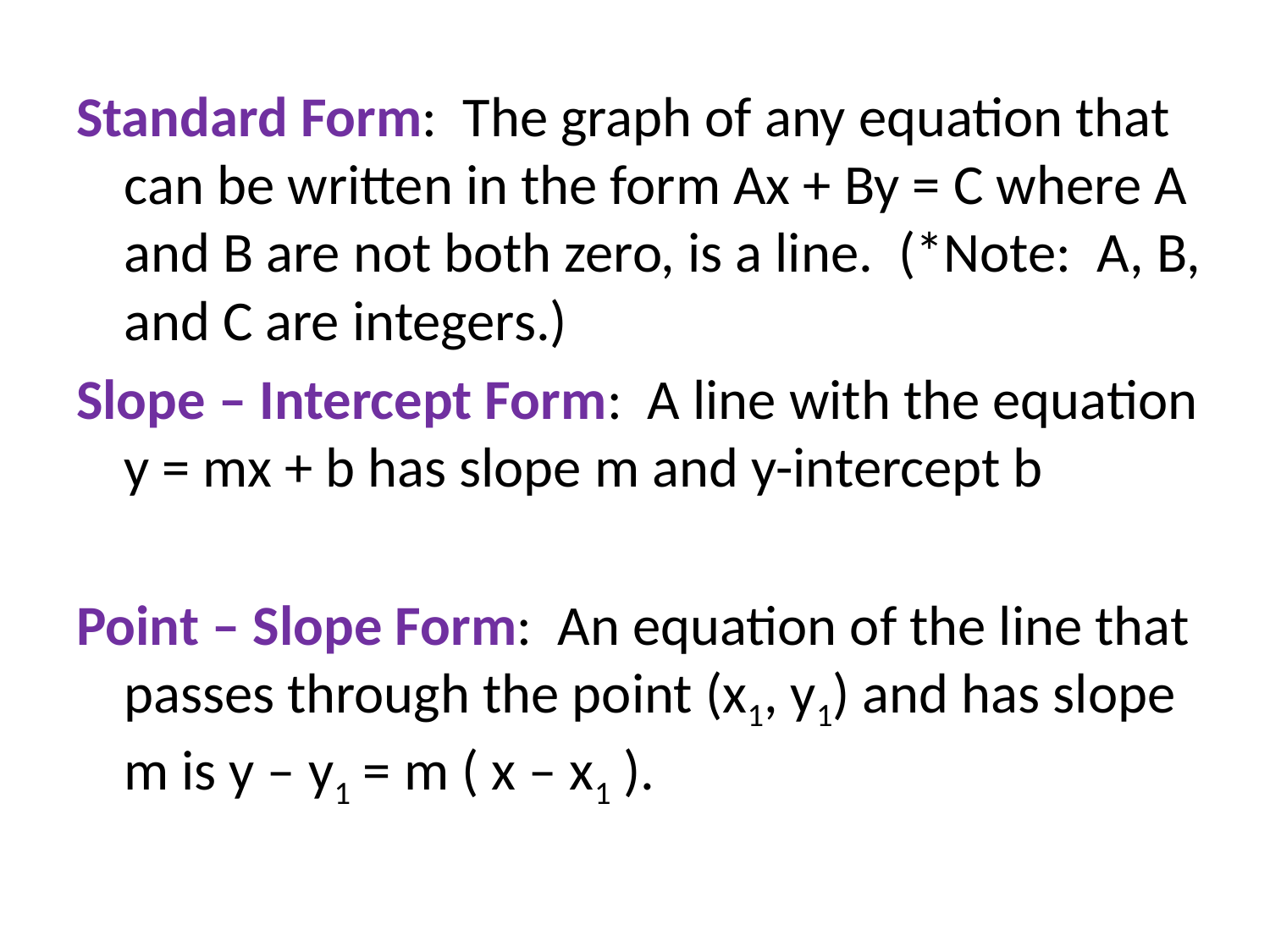

#
Standard Form:  The graph of any equation that can be written in the form Ax + By = C where A and B are not both zero, is a line.  (*Note:  A, B, and C are integers.)
Slope – Intercept Form:  A line with the equation y = mx + b has slope m and y-intercept b

Point – Slope Form:  An equation of the line that passes through the point (x1, y1) and has slope m is y – y1 = m ( x – x1 ).